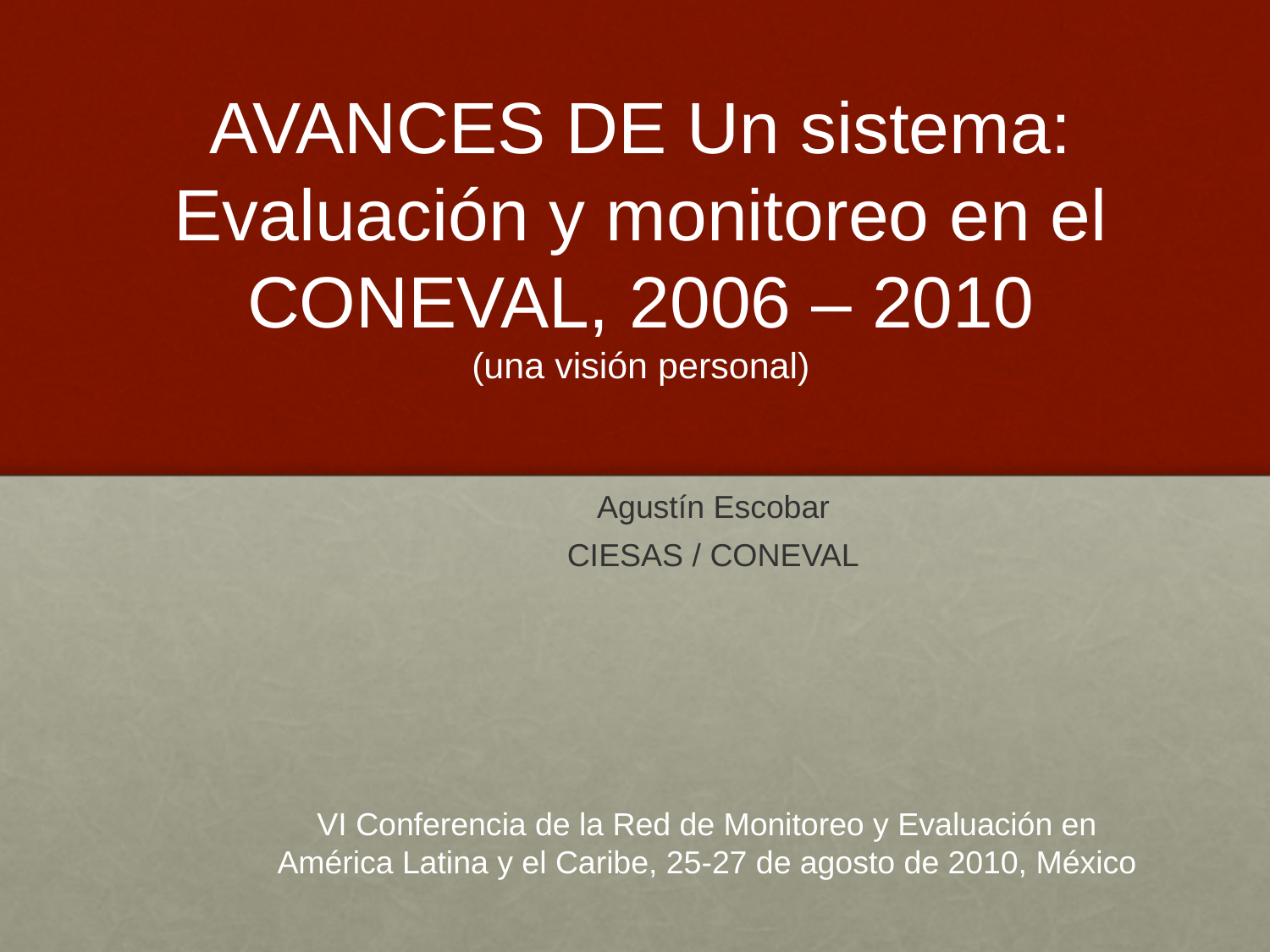

# AVANCES DE Un sistema: Evaluación y monitoreo en el CONEVAL, 2006 – 2010 (una visión personal)
Agustín Escobar
CIESAS / CONEVAL

VI Conferencia de la Red de Monitoreo y Evaluación en América Latina y el Caribe, 25-27 de agosto de 2010, México